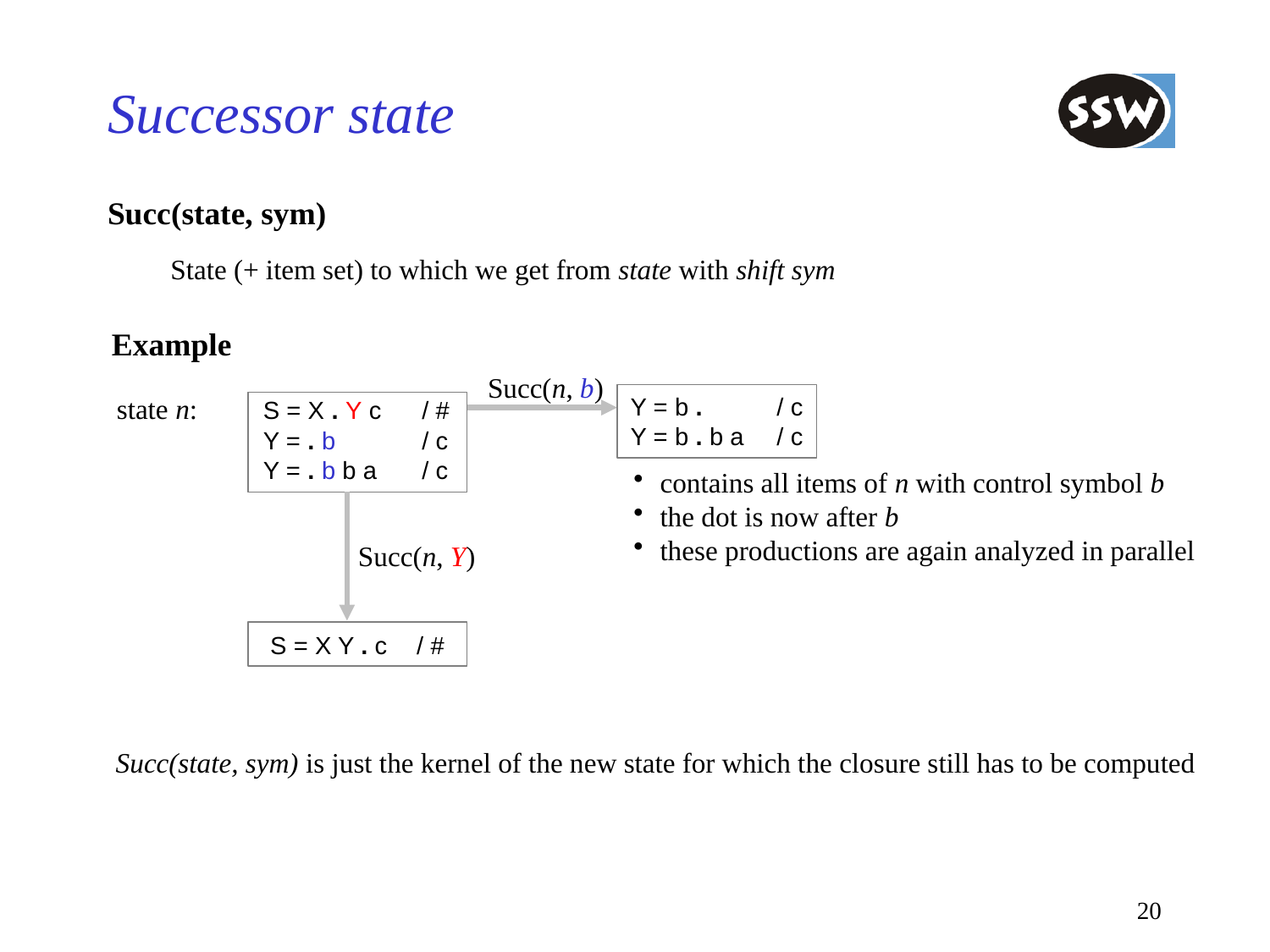

# Successor state
Succ(state, sym)
State (+ item set) to which we get from state with shift sym
Example
state n:	S = X . Y c	/ #
	Y = . b	/ c
	Y = . b b a	/ c

Succ(n, b)

Y = b .	/ c
Y = b . b a	/ c
contains all items of n with control symbol b
the dot is now after b
these productions are again analyzed in parallel
Succ(n, Y)

S = X Y . c	/ #
Succ(state, sym) is just the kernel of the new state for which the closure still has to be computed
20